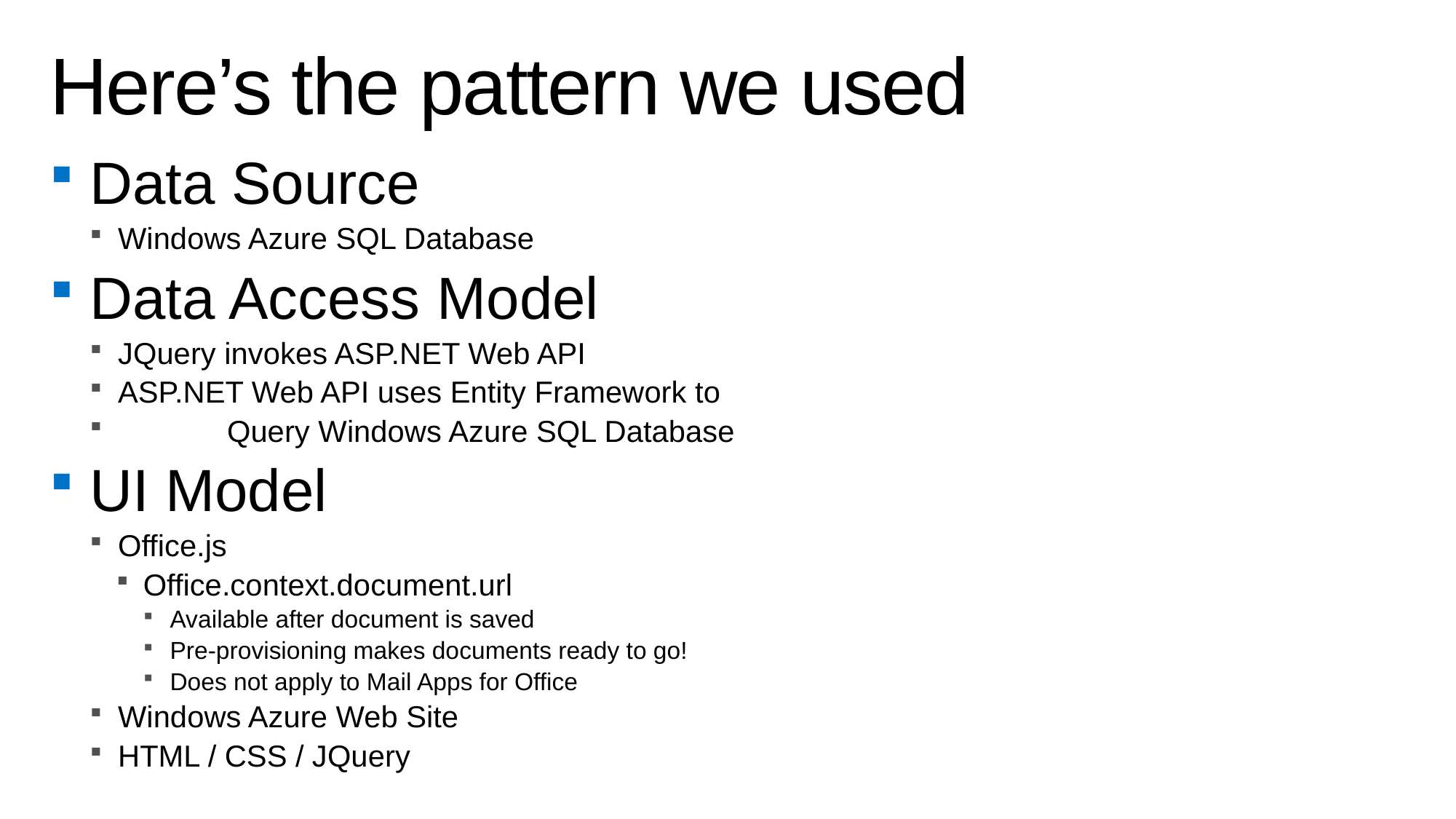

# Here’s the pattern we used
Data Source
Windows Azure SQL Database
Data Access Model
JQuery invokes ASP.NET Web API
ASP.NET Web API uses Entity Framework to
	Query Windows Azure SQL Database
UI Model
Office.js
Office.context.document.url
Available after document is saved
Pre-provisioning makes documents ready to go!
Does not apply to Mail Apps for Office
Windows Azure Web Site
HTML / CSS / JQuery